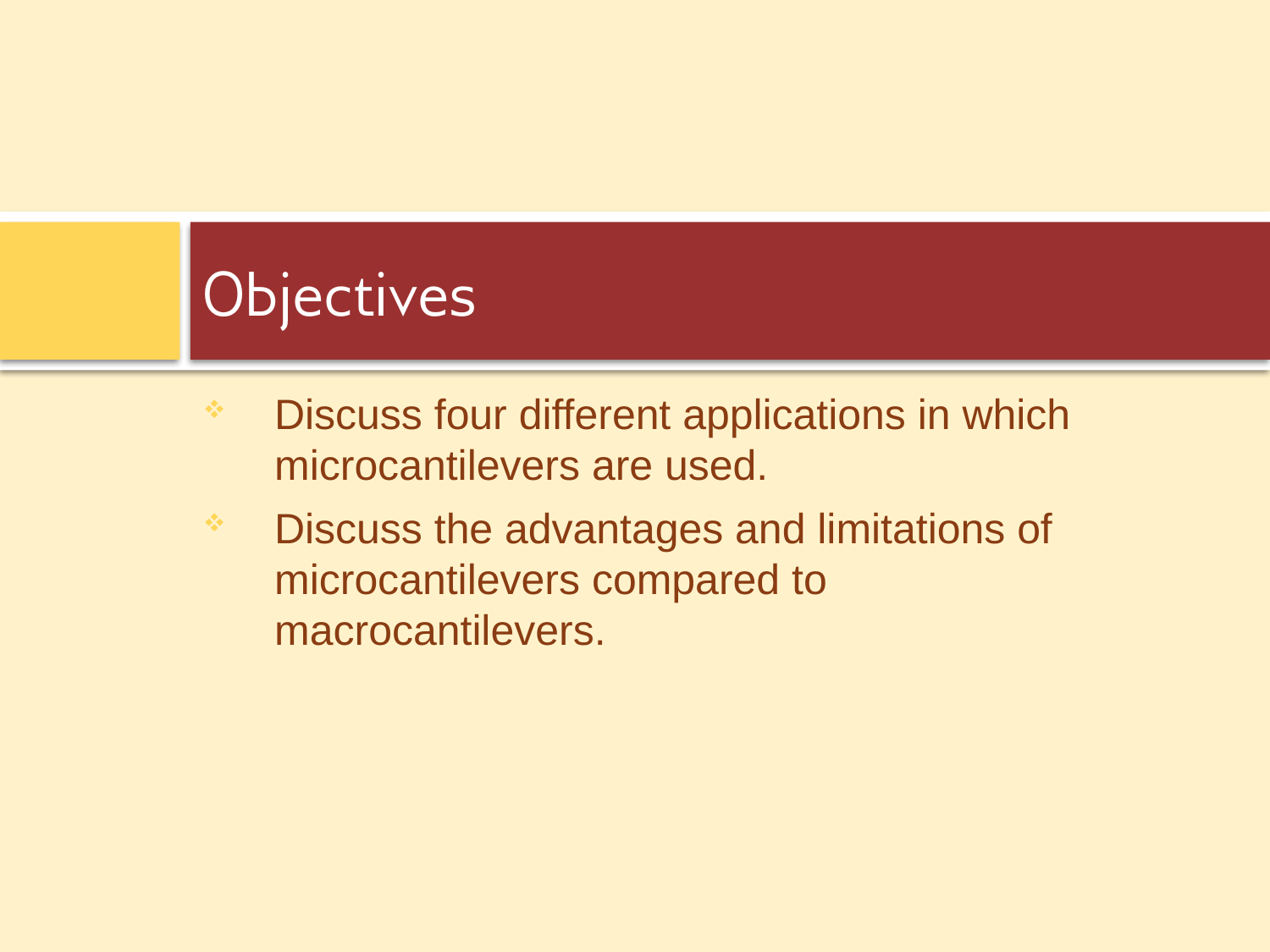

# Objectives
Discuss four different applications in which microcantilevers are used.
Discuss the advantages and limitations of microcantilevers compared to macrocantilevers.